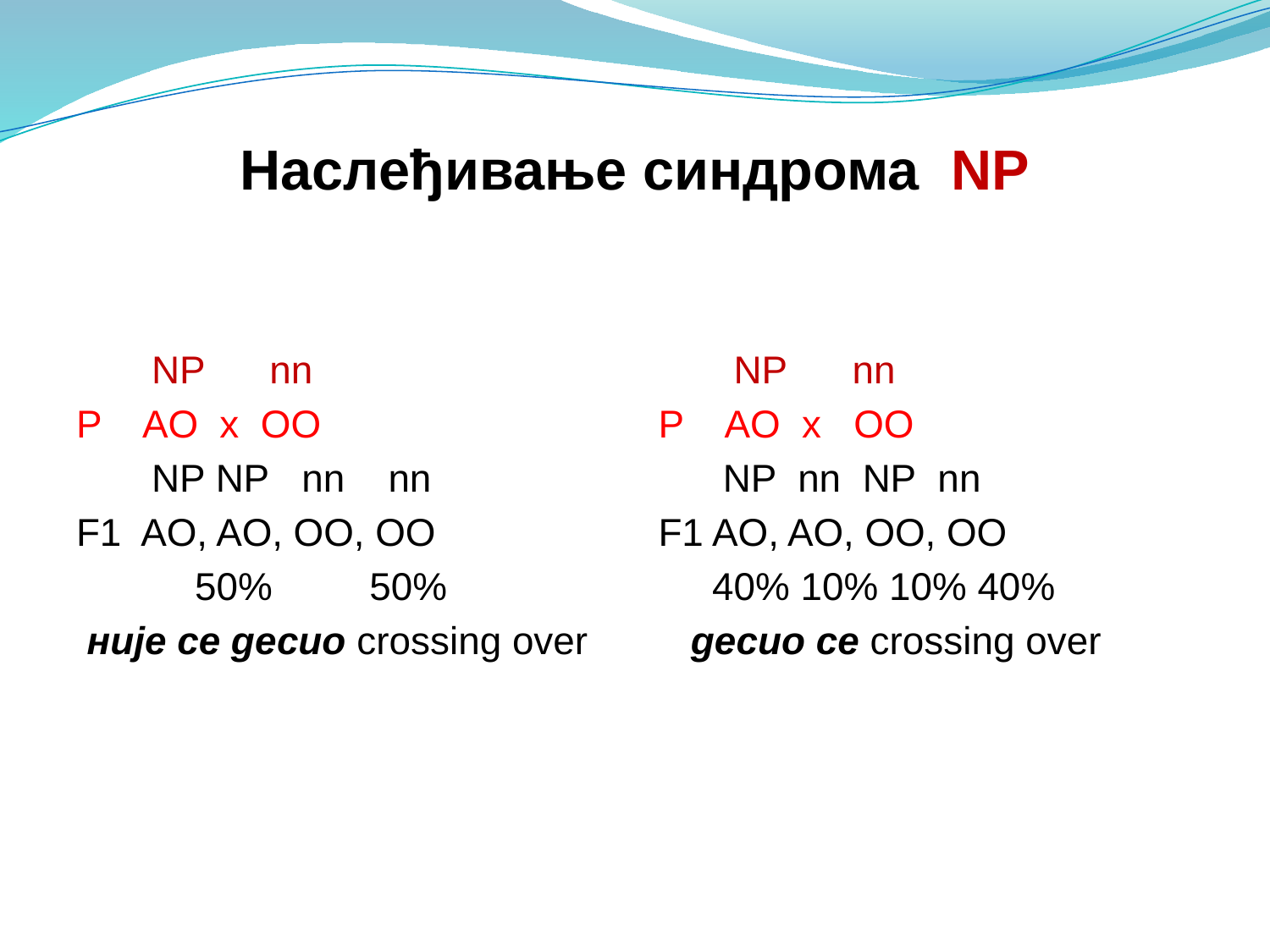

# Наслеђивање синдрома  NP
       NP      nn
P    AO  x  OO
       NP NP   nn    nn
F1  AO, AO, OO, OO
           50%         50%
 није се десио crossing over
       NP      nn
P    AO  x   OO
      NP  nn  NP  nn
F1 AO, AO, OO, OO
     40% 10% 10% 40%
   десио се crossing over